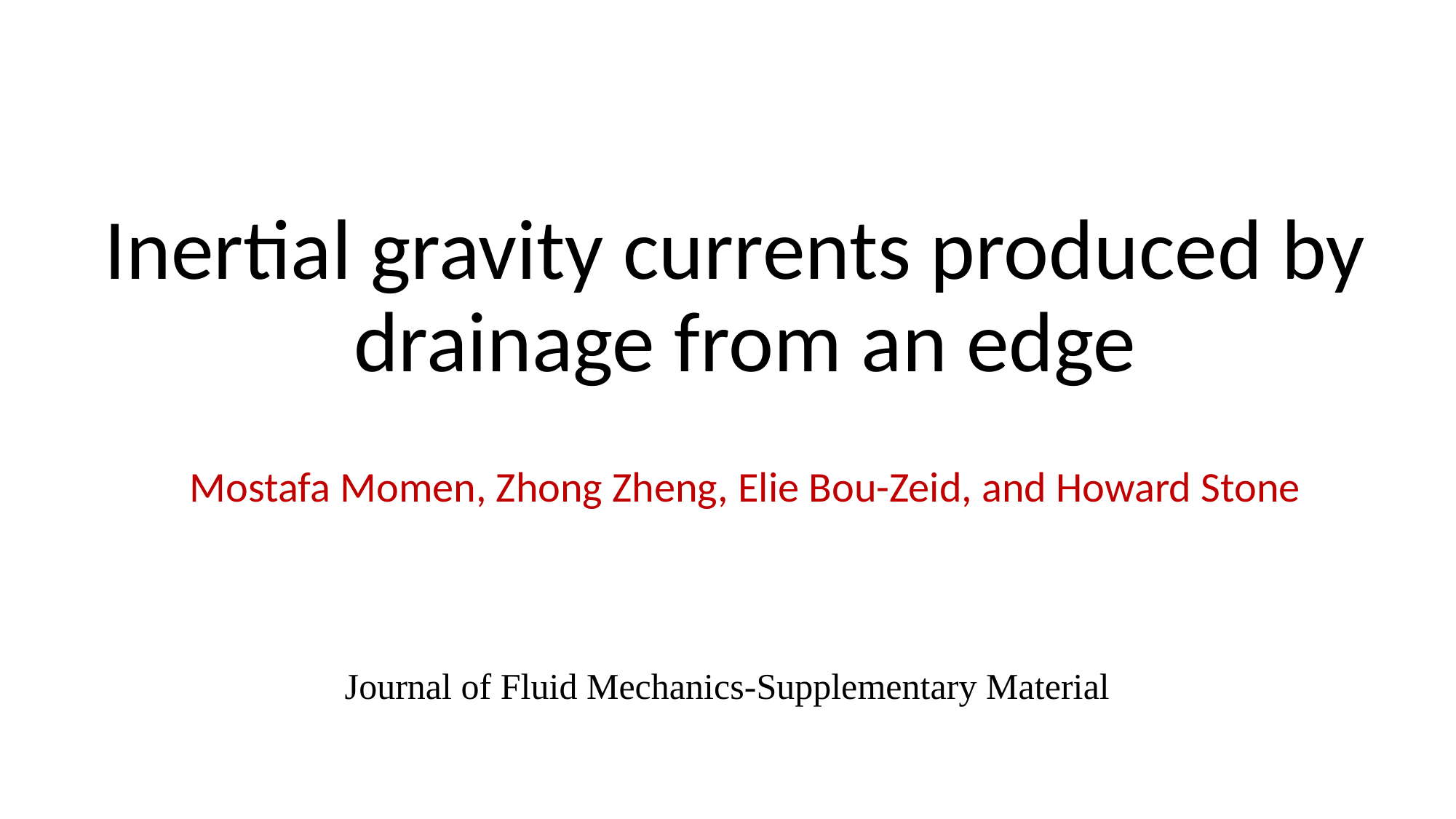

# Inertial gravity currents produced by  drainage from an edge
Mostafa Momen, Zhong Zheng, Elie Bou-Zeid, and Howard Stone

Journal of Fluid Mechanics-Supplementary Material